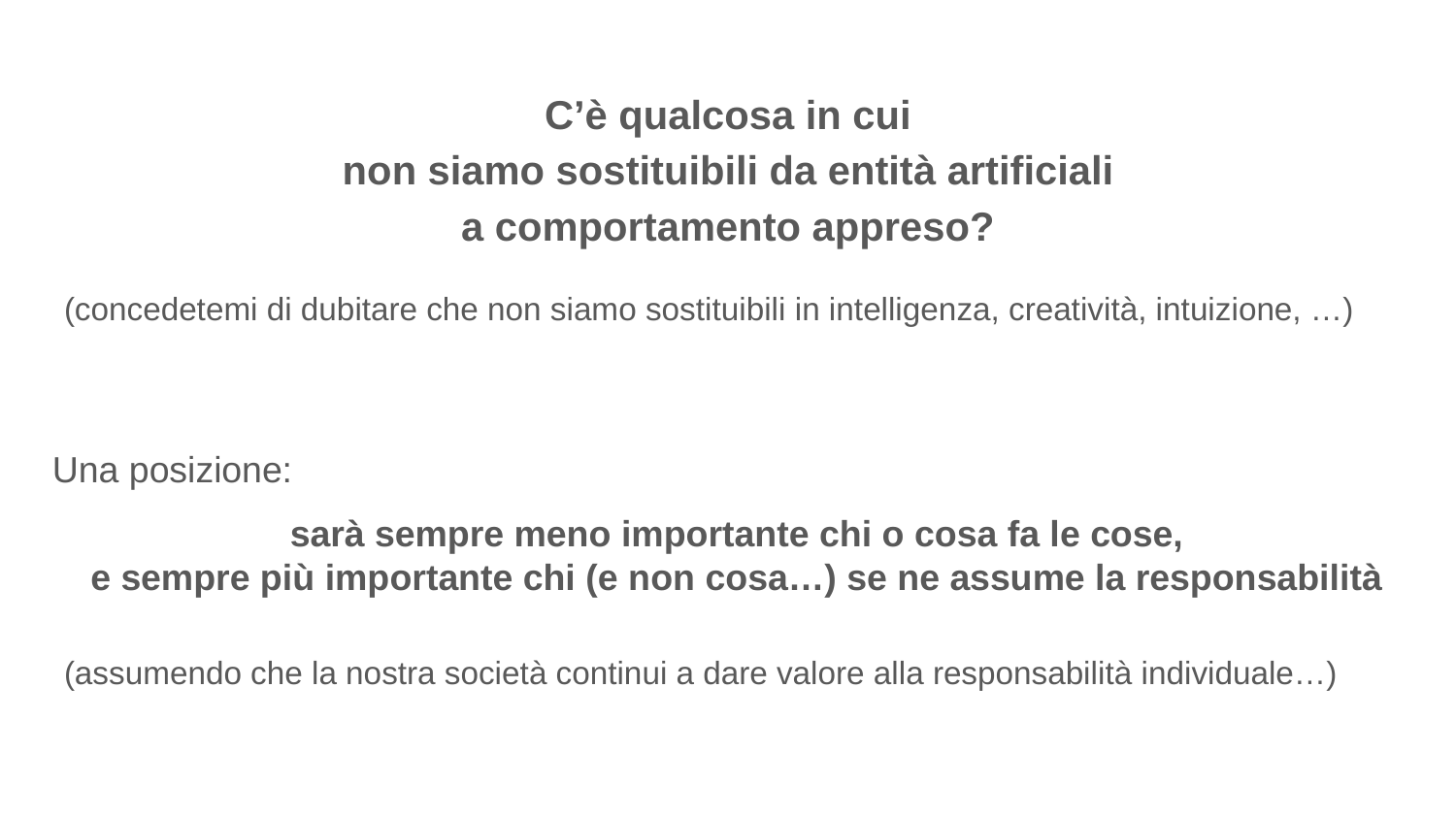

C’è qualcosa in cui
non siamo sostituibili da entità artificiali
a comportamento appreso?
(concedetemi di dubitare che non siamo sostituibili in intelligenza, creatività, intuizione, …)
Una posizione:
sarà sempre meno importante chi o cosa fa le cose,
e sempre più importante chi (e non cosa…) se ne assume la responsabilità
(assumendo che la nostra società continui a dare valore alla responsabilità individuale…)